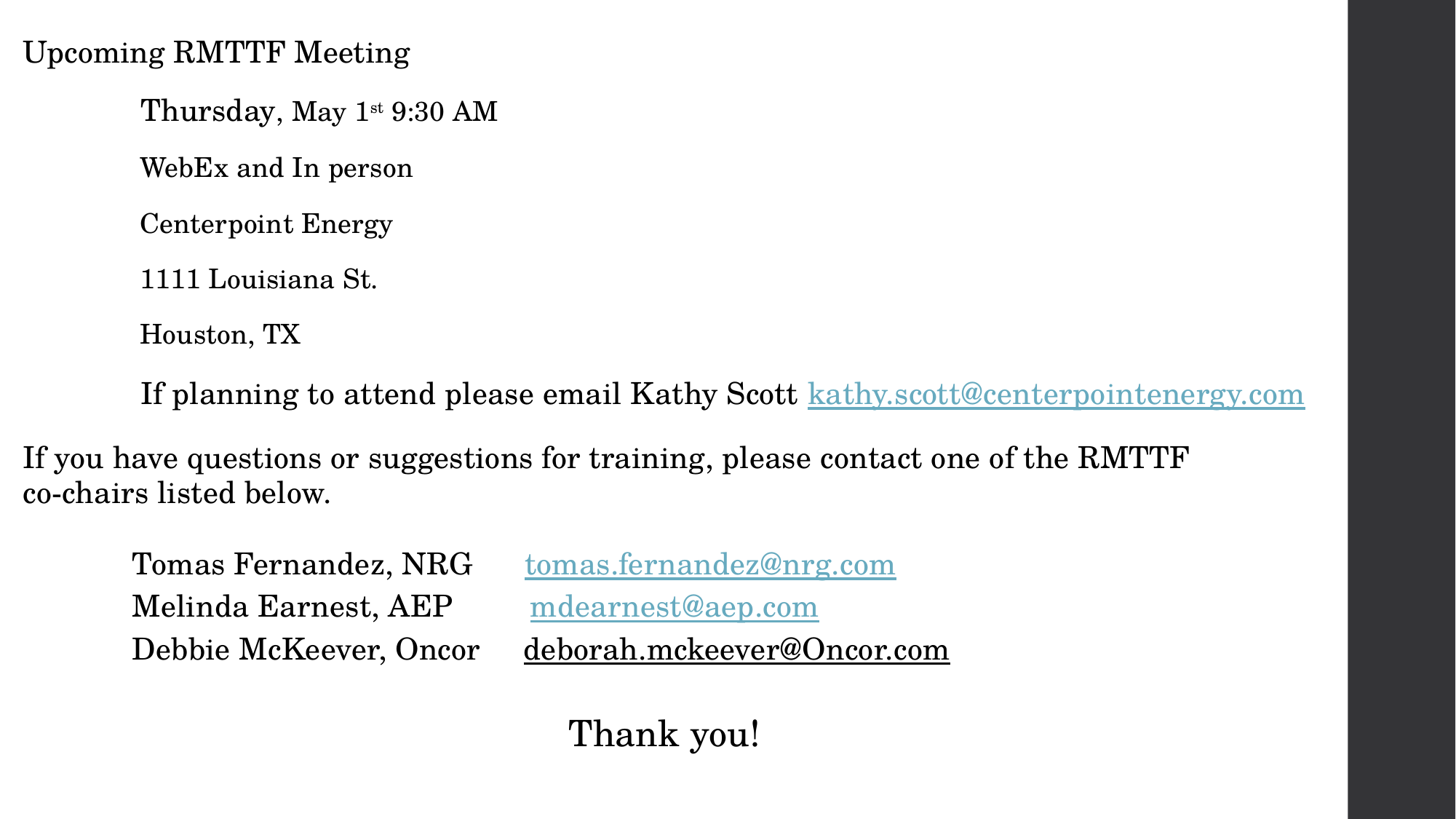

Upcoming RMTTF Meeting
	 Thursday, May 1st 9:30 AM
	 WebEx and In person
	 Centerpoint Energy
	 1111 Louisiana St.
	 Houston, TX
	 If planning to attend please email Kathy Scott kathy.scott@centerpointenergy.com
If you have questions or suggestions for training, please contact one of the RMTTF           co-chairs listed below.
	Tomas Fernandez, NRG      tomas.fernandez@nrg.com
         	Melinda Earnest, AEP         mdearnest@aep.com
          	Debbie McKeever, Oncor     deborah.mckeever@Oncor.com
					Thank you!